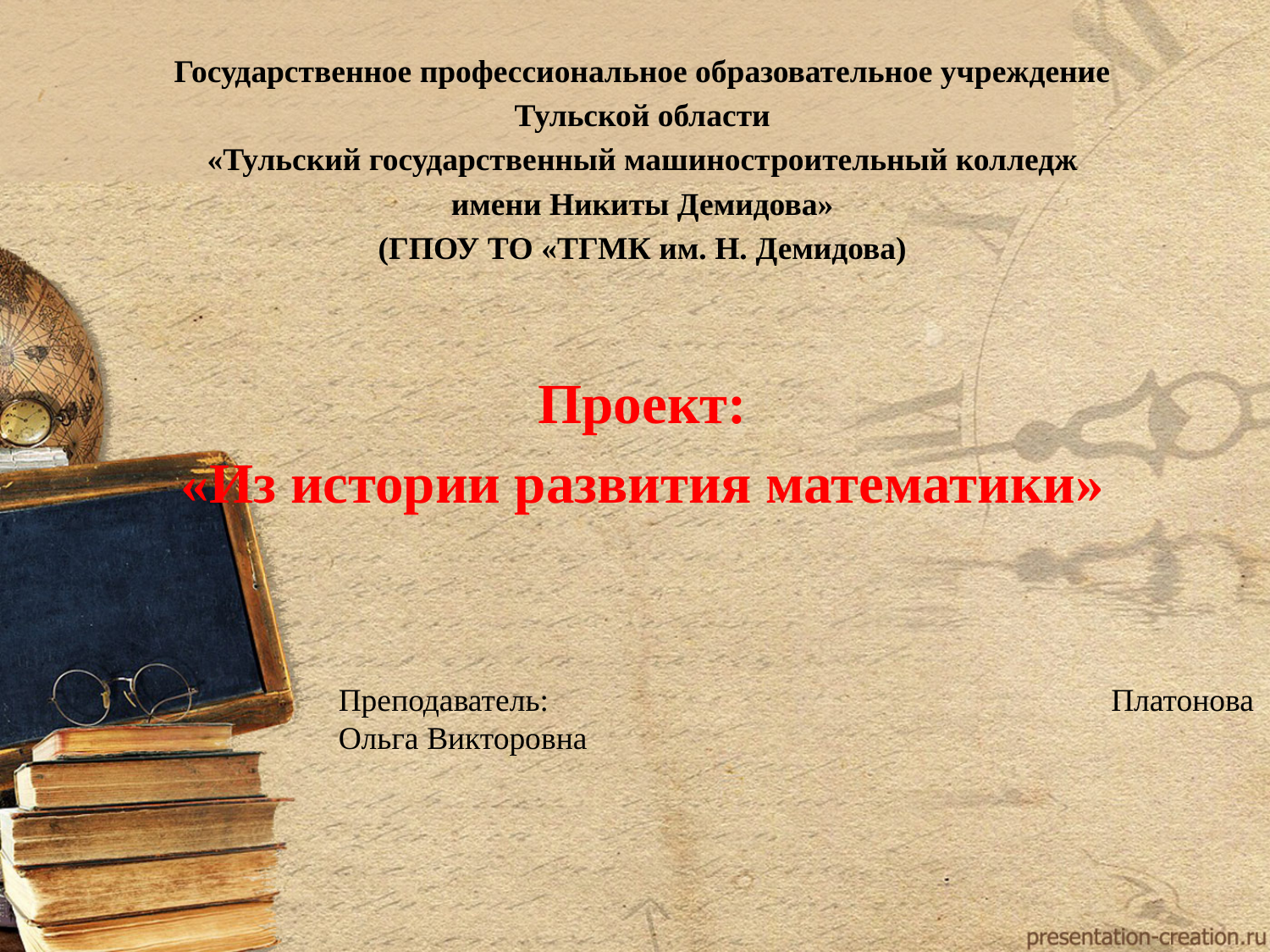

Государственное профессиональное образовательное учреждение
Тульской области
«Тульский государственный машиностроительный колледж
имени Никиты Демидова»
(ГПОУ ТО «ТГМК им. Н. Демидова)

Проект:
«Из истории развития математики»

Преподаватель:                                                                      Платонова Ольга Викторовна

	         Тула 2023г